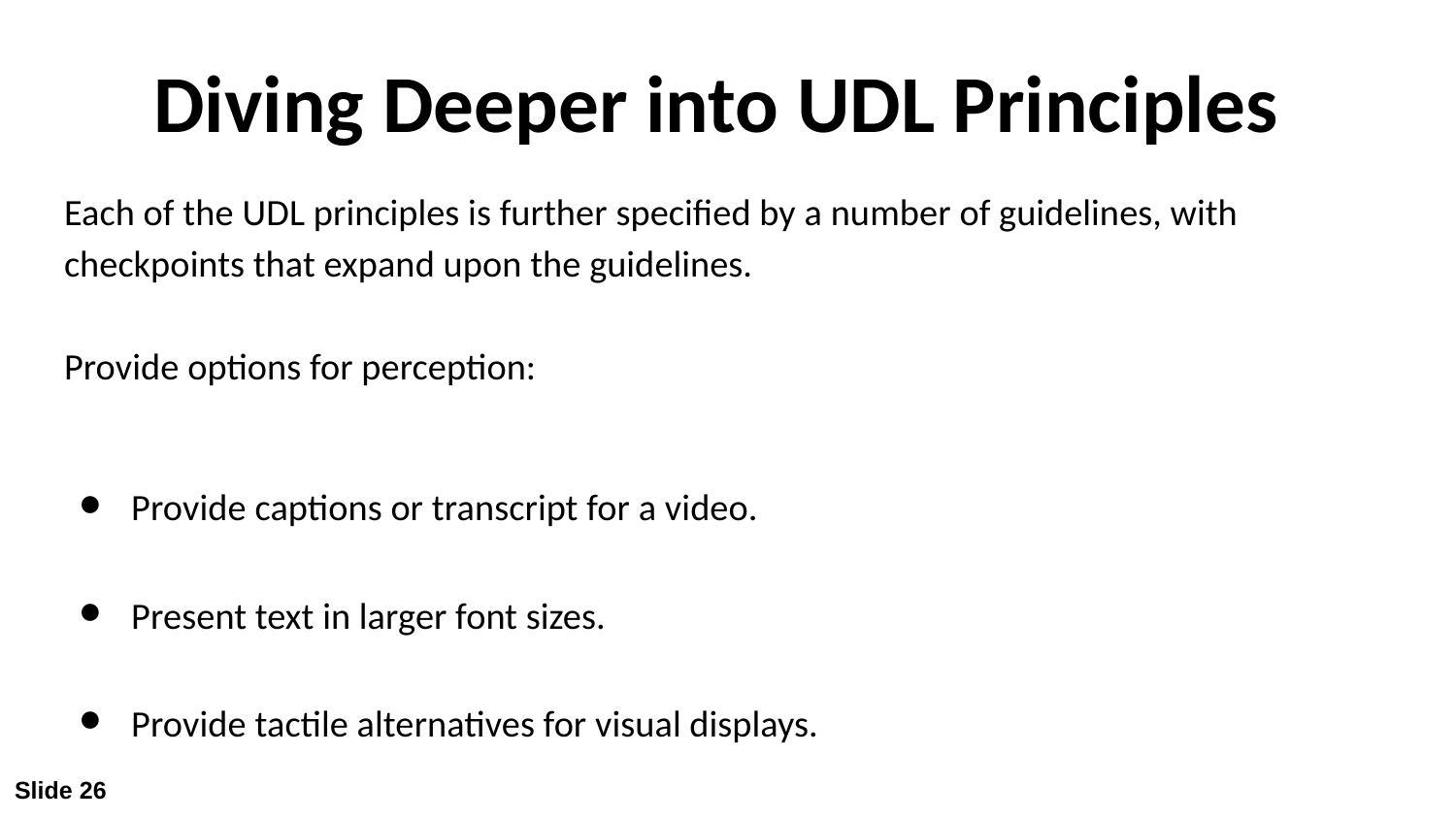

# Diving Deeper into UDL Principles
Each of the UDL principles is further specified by a number of guidelines, with checkpoints that expand upon the guidelines.

Provide options for perception:

Provide captions or transcript for a video.
Present text in larger font sizes.
Provide tactile alternatives for visual displays.
Slide 26